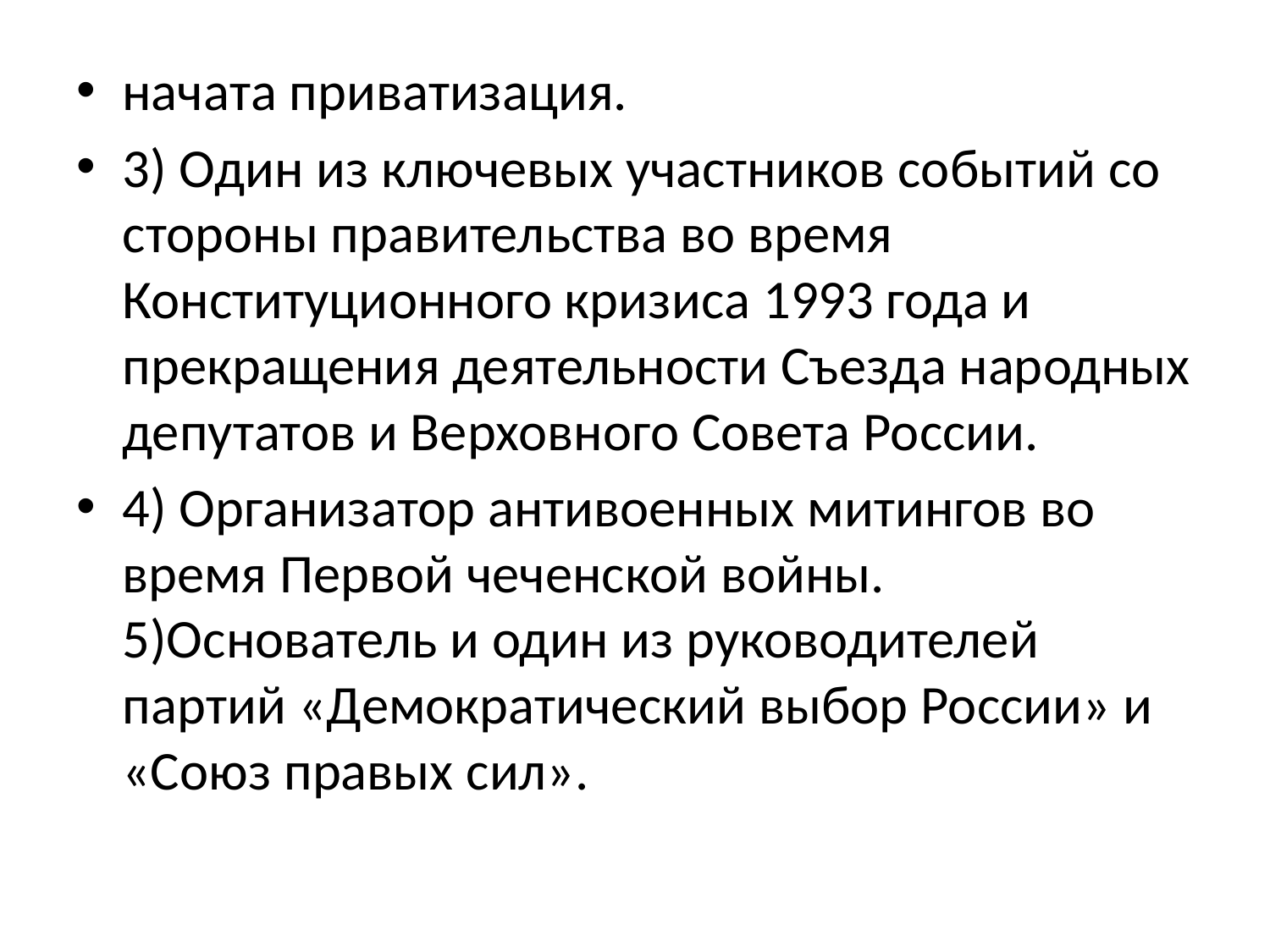

начата приватизация.
3) Один из ключевых участников событий со стороны правительства во время Конституционного кризиса 1993 года и прекращения деятельности Съезда народных депутатов и Верховного Совета России.
4) Организатор антивоенных митингов во время Первой чеченской войны. 5)Основатель и один из руководителей партий «Демократический выбор России» и «Союз правых сил».